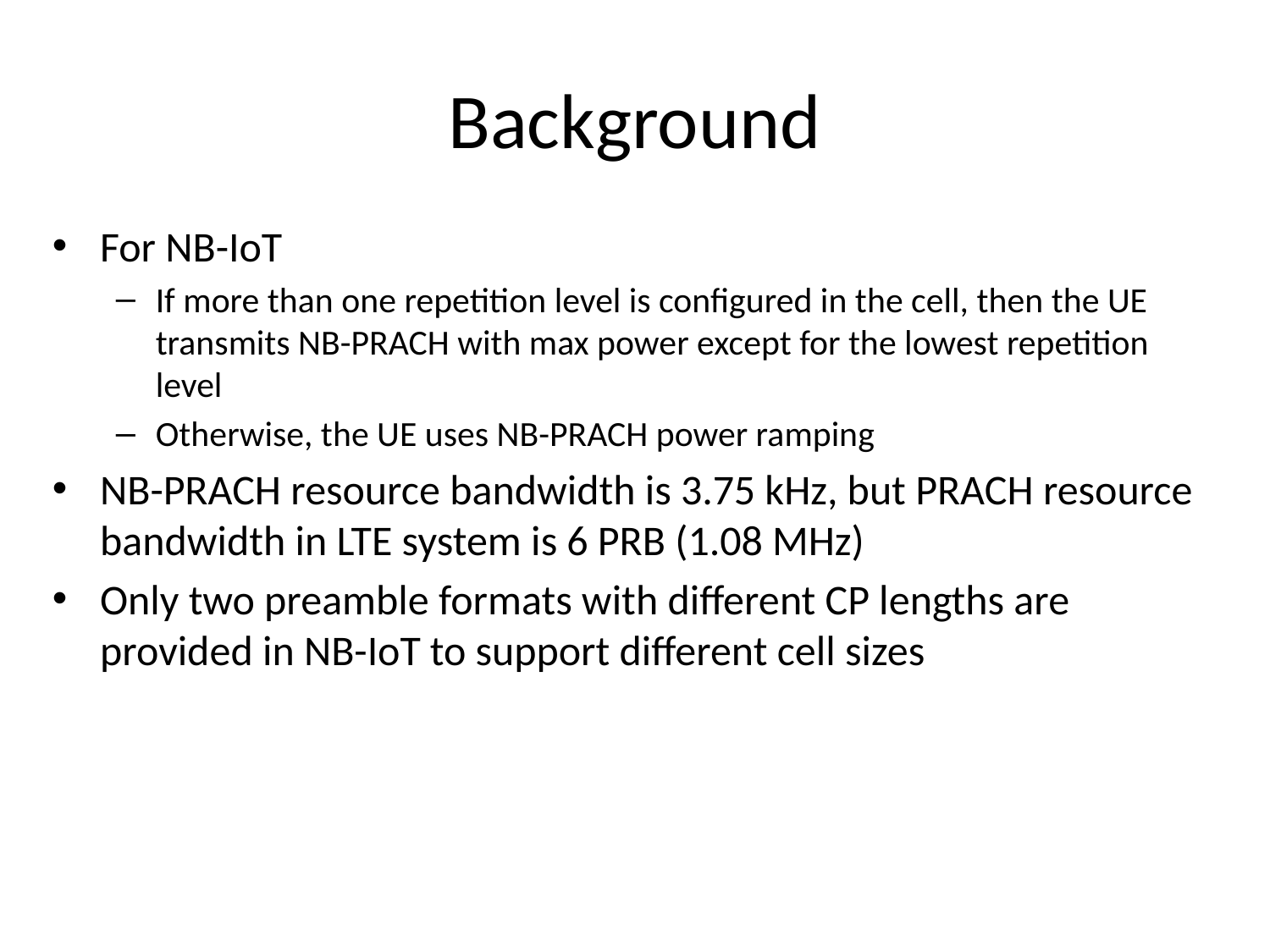

# Background
For NB-IoT
If more than one repetition level is configured in the cell, then the UE transmits NB-PRACH with max power except for the lowest repetition level
Otherwise, the UE uses NB-PRACH power ramping
NB-PRACH resource bandwidth is 3.75 kHz, but PRACH resource bandwidth in LTE system is 6 PRB (1.08 MHz)
Only two preamble formats with different CP lengths are provided in NB-IoT to support different cell sizes